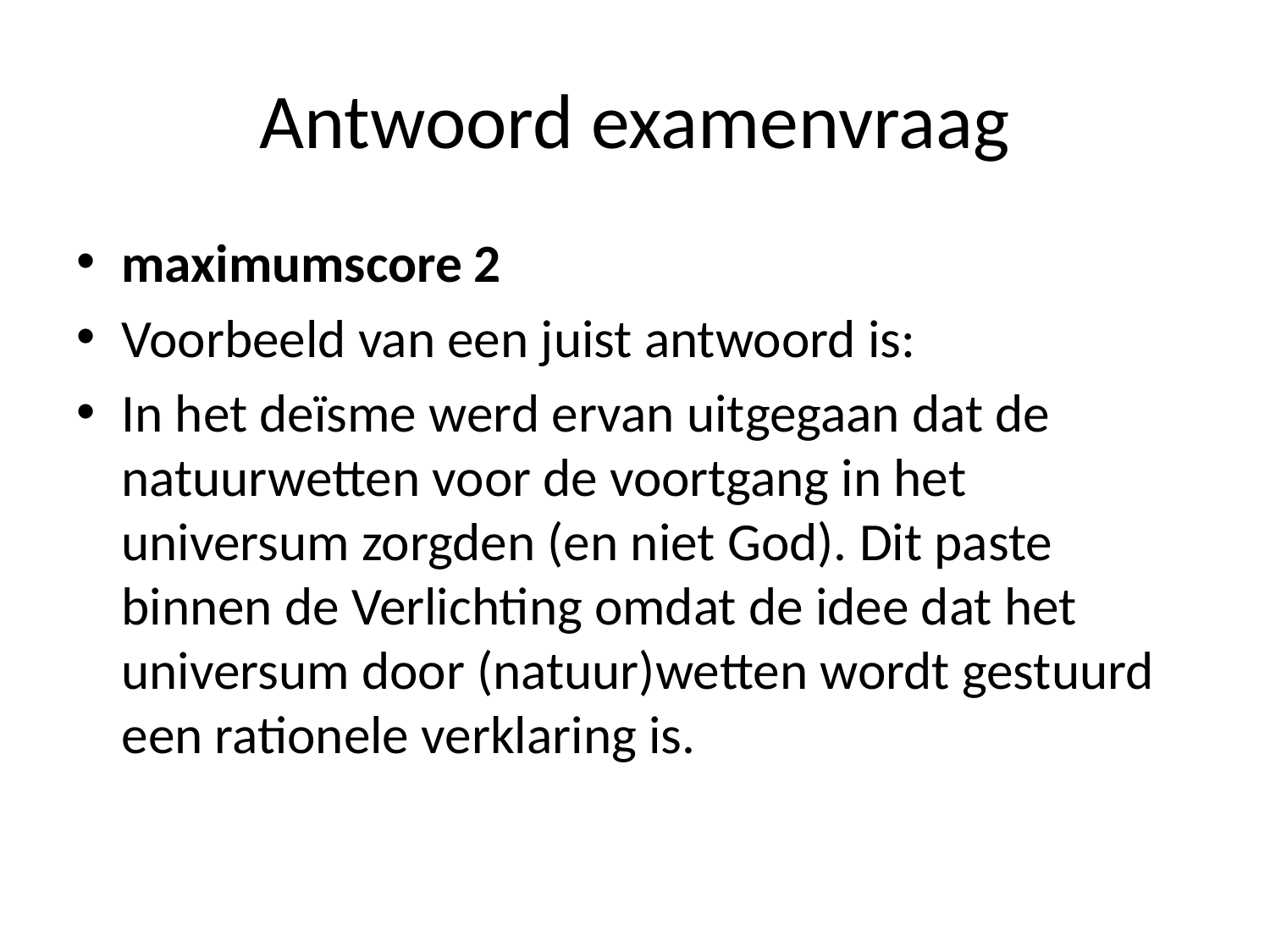

# Antwoord examenvraag
maximumscore 2
Voorbeeld van een juist antwoord is:
In het deïsme werd ervan uitgegaan dat de natuurwetten voor de voortgang in het universum zorgden (en niet God). Dit paste binnen de Verlichting omdat de idee dat het universum door (natuur)wetten wordt gestuurd een rationele verklaring is.